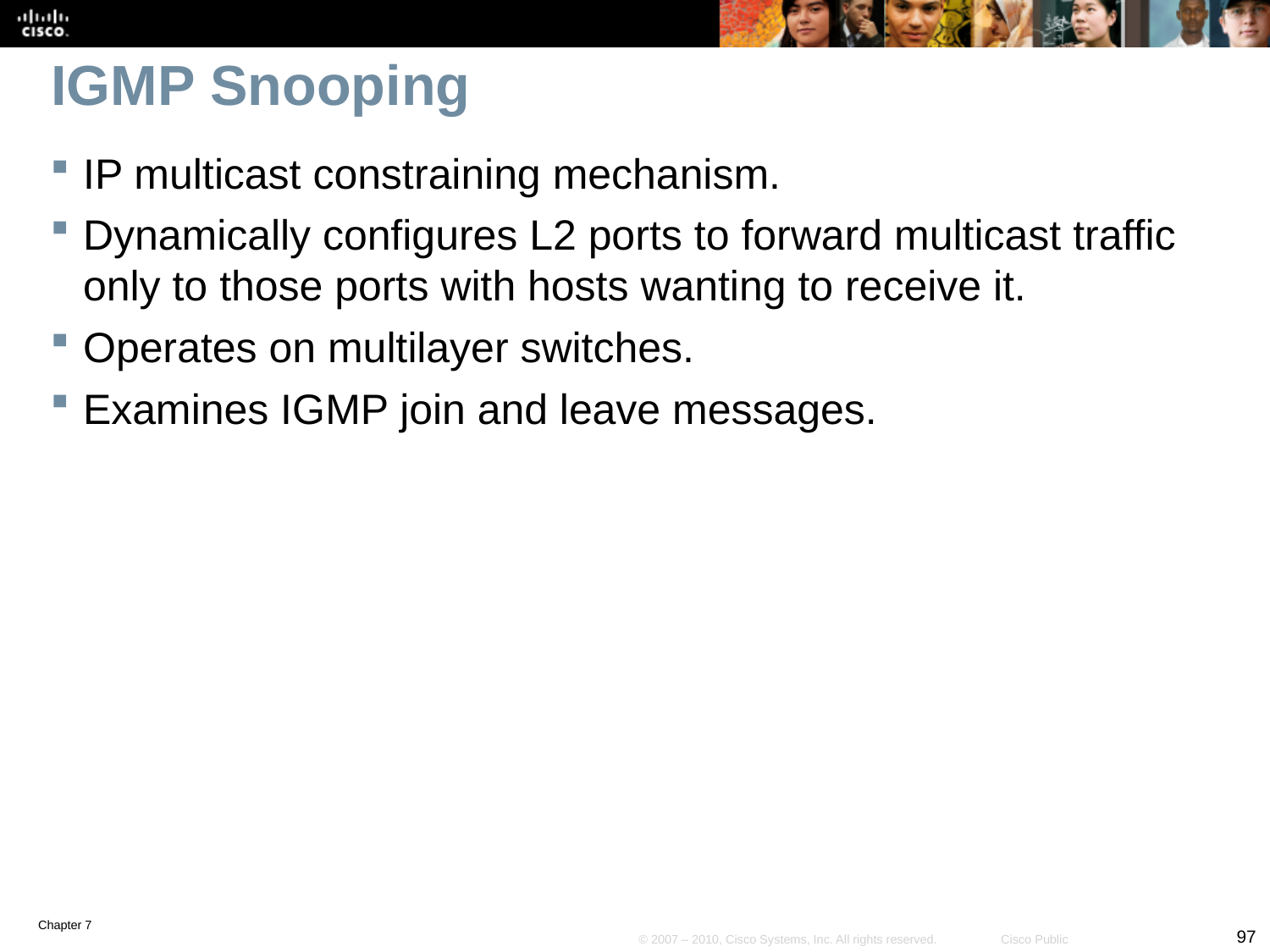

# IGMP Snooping
IP multicast constraining mechanism.
Dynamically configures L2 ports to forward multicast traffic only to those ports with hosts wanting to receive it.
Operates on multilayer switches.
Examines IGMP join and leave messages.